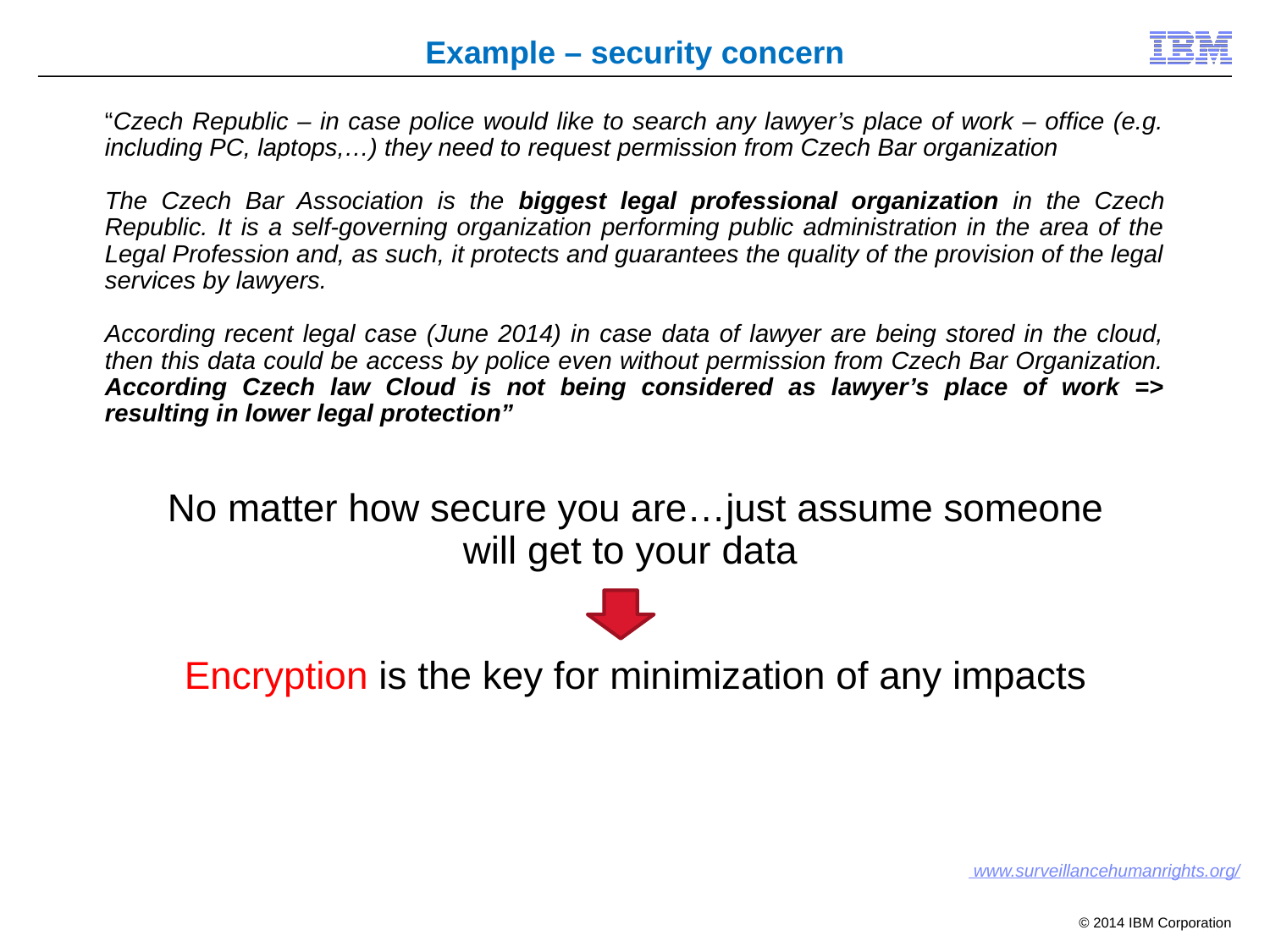

Example – security concern
“Czech Republic – in case police would like to search any lawyer’s place of work – office (e.g. including PC, laptops,…) they need to request permission from Czech Bar organization

The Czech Bar Association is the biggest legal professional organization in the Czech Republic. It is a self-governing organization performing public administration in the area of the Legal Profession and, as such, it protects and guarantees the quality of the provision of the legal services by lawyers.

According recent legal case (June 2014) in case data of lawyer are being stored in the cloud, then this data could be access by police even without permission from Czech Bar Organization. According Czech law Cloud is not being considered as lawyer’s place of work => resulting in lower legal protection”

No matter how secure you are…just assume someone will get to your data

Encryption is the key for minimization of any impacts

Source: www.surveillancehumanrights.org/